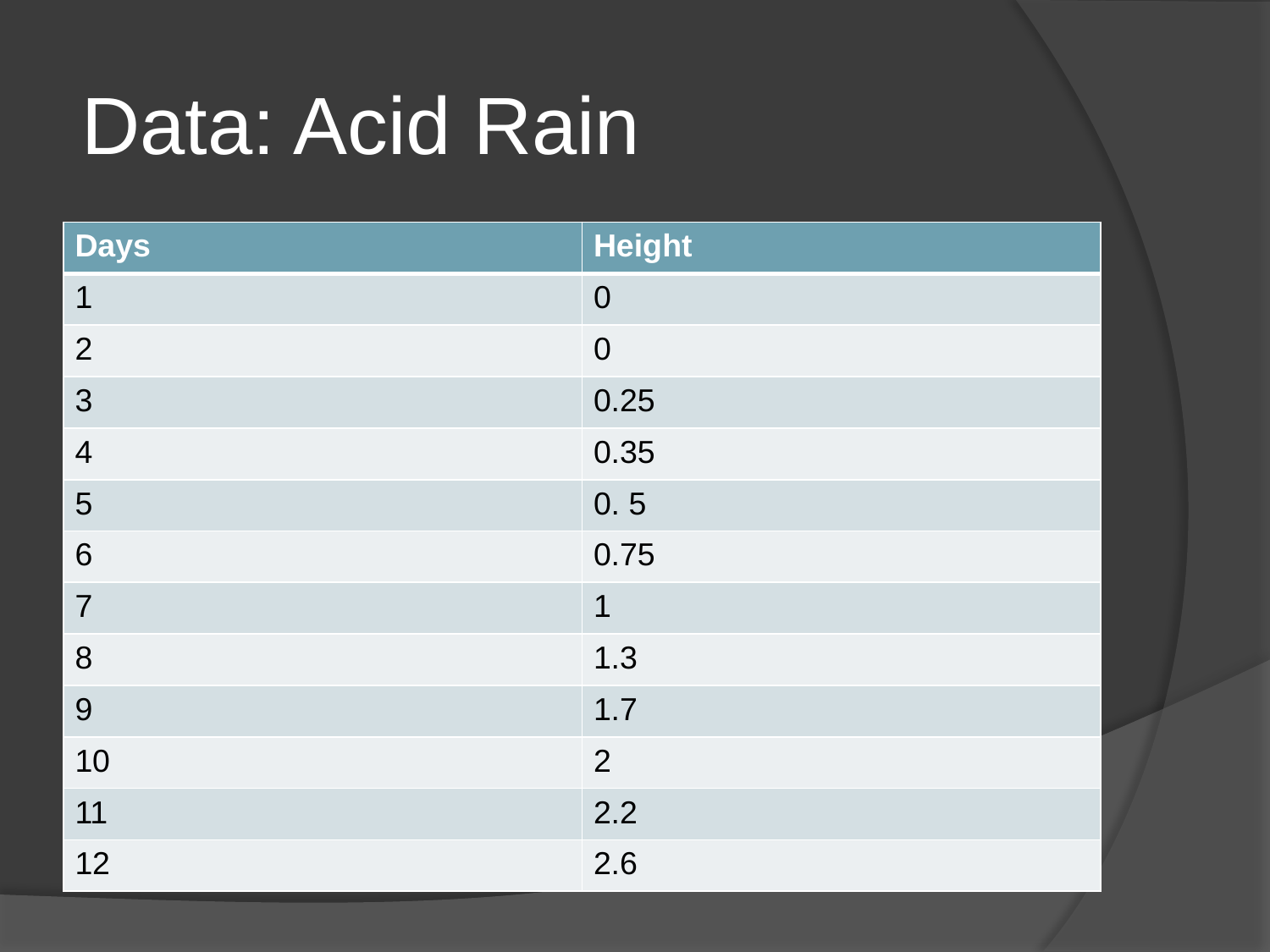

# Data: Acid Rain
| Days | Height |
| --- | --- |
| 1 | 0 |
| 2 | 0 |
| 3 | 0.25 |
| 4 | 0.35 |
| 5 | 0. 5 |
| 6 | 0.75 |
| 7 | 1 |
| 8 | 1.3 |
| 9 | 1.7 |
| 10 | 2 |
| 11 | 2.2 |
| 12 | 2.6 |